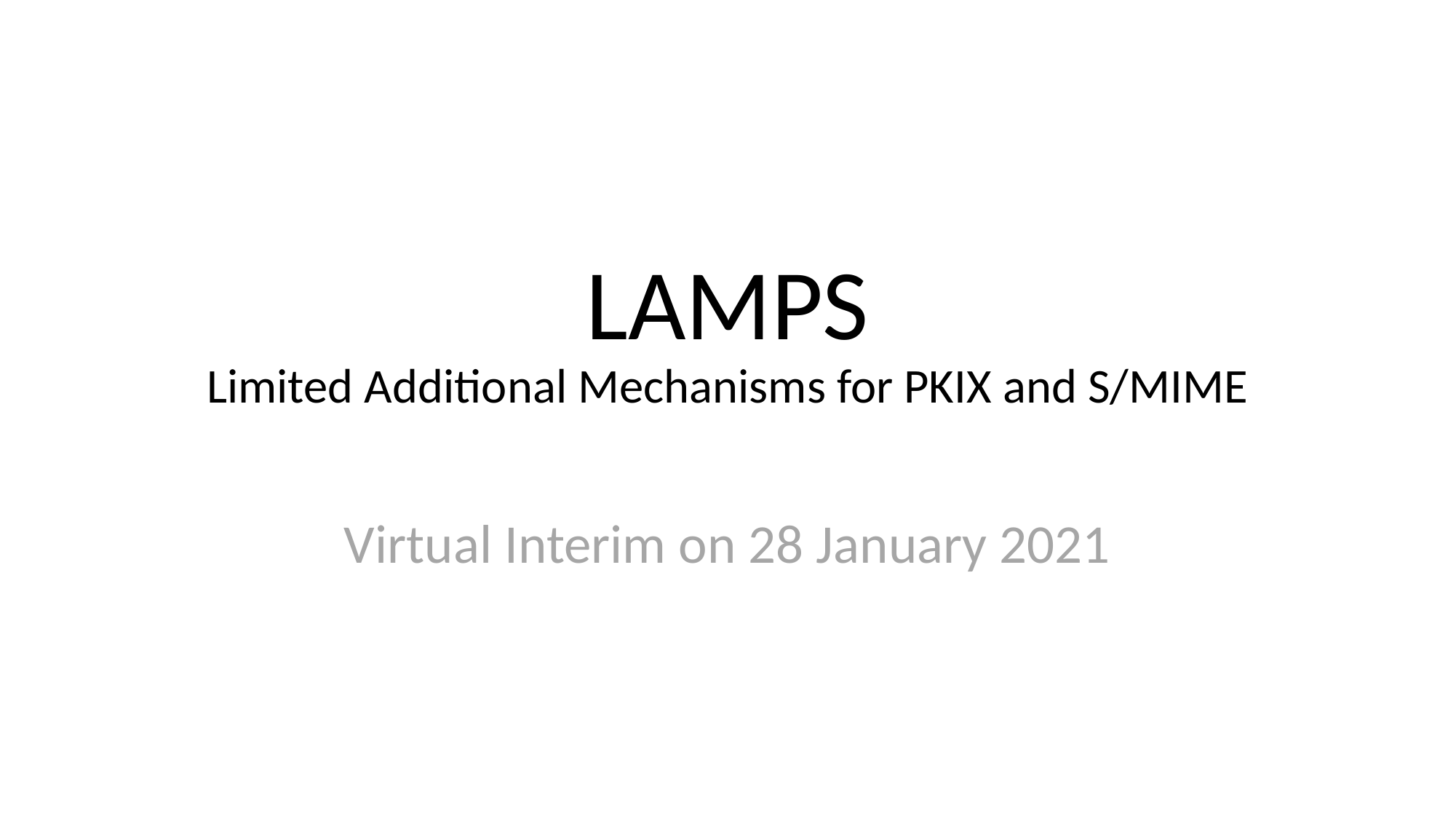

# LAMPS Limited Additional Mechanisms for PKIX and S/MIME

Virtual Interim on 28 January 2021